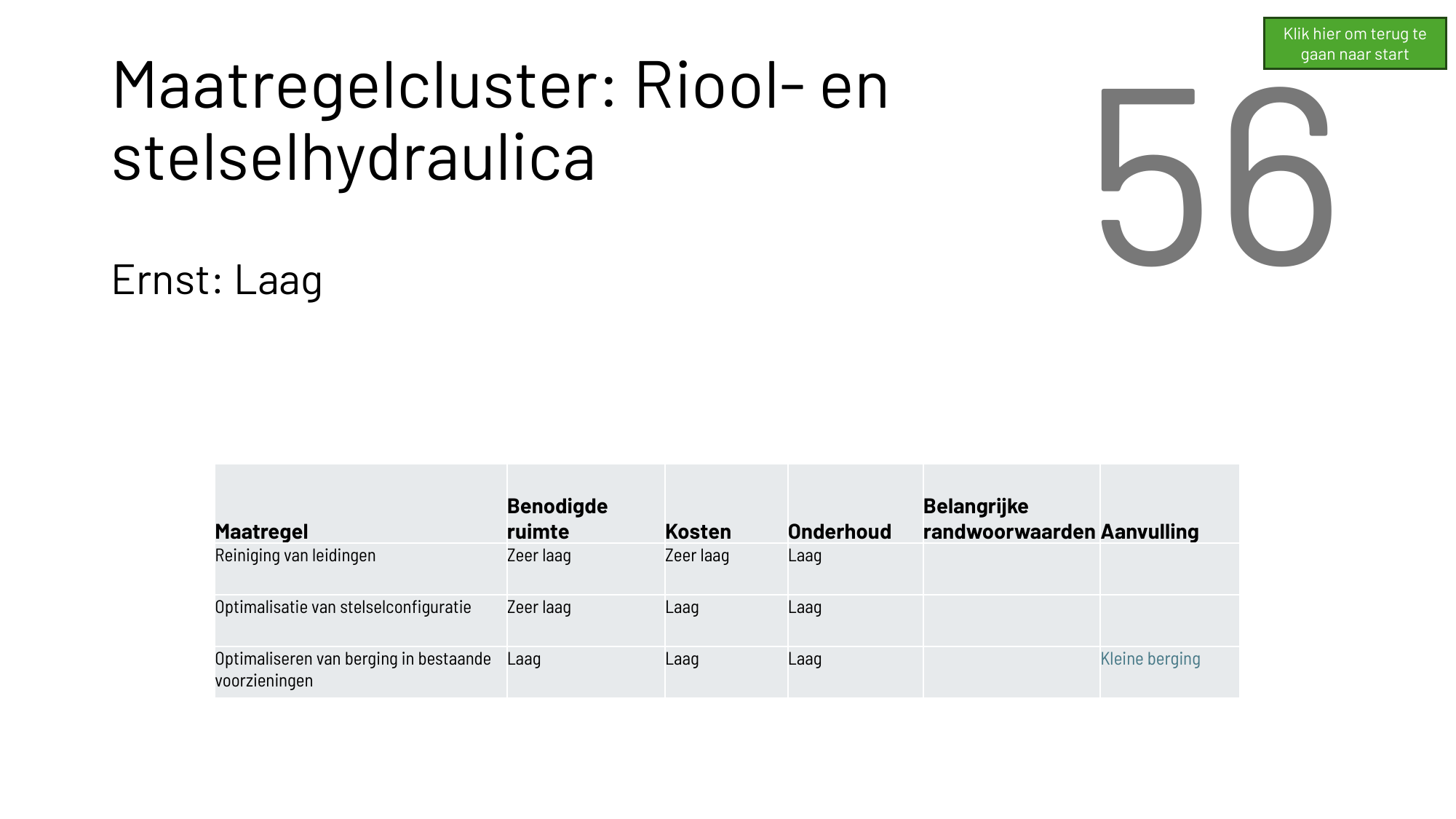

Klik hier om terug te gaan naar start
# Maatregelcluster: Riool- en stelselhydraulica
56
Ernst: Laag
| Maatregel | Benodigde ruimte | Kosten | Onderhoud | Belangrijke randwoorwaarden | Aanvulling |
| --- | --- | --- | --- | --- | --- |
| Reiniging van leidingen | Zeer laag | Zeer laag | Laag |  |  |
| Optimalisatie van stelselconfiguratie | Zeer laag | Laag | Laag |  |  |
| Optimaliseren van berging in bestaande voorzieningen | Laag | Laag | Laag |  | Kleine berging |